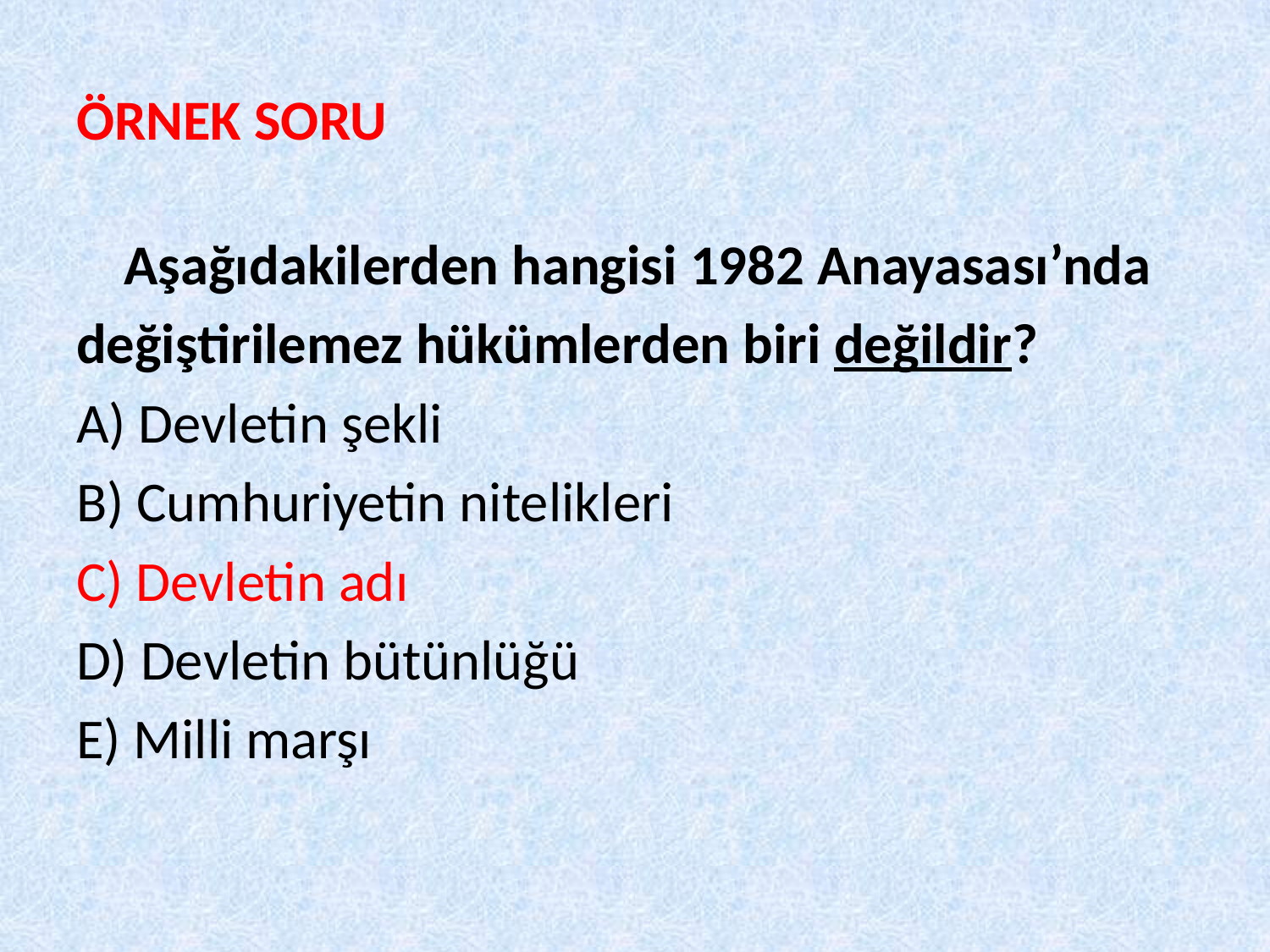

# ÖRNEK SORU
	Aşağıdakilerden hangisi 1982 Anayasası’nda
değiştirilemez hükümlerden biri değildir?
A) Devletin şekli
B) Cumhuriyetin nitelikleri
C) Devletin adı
D) Devletin bütünlüğü
E) Milli marşı